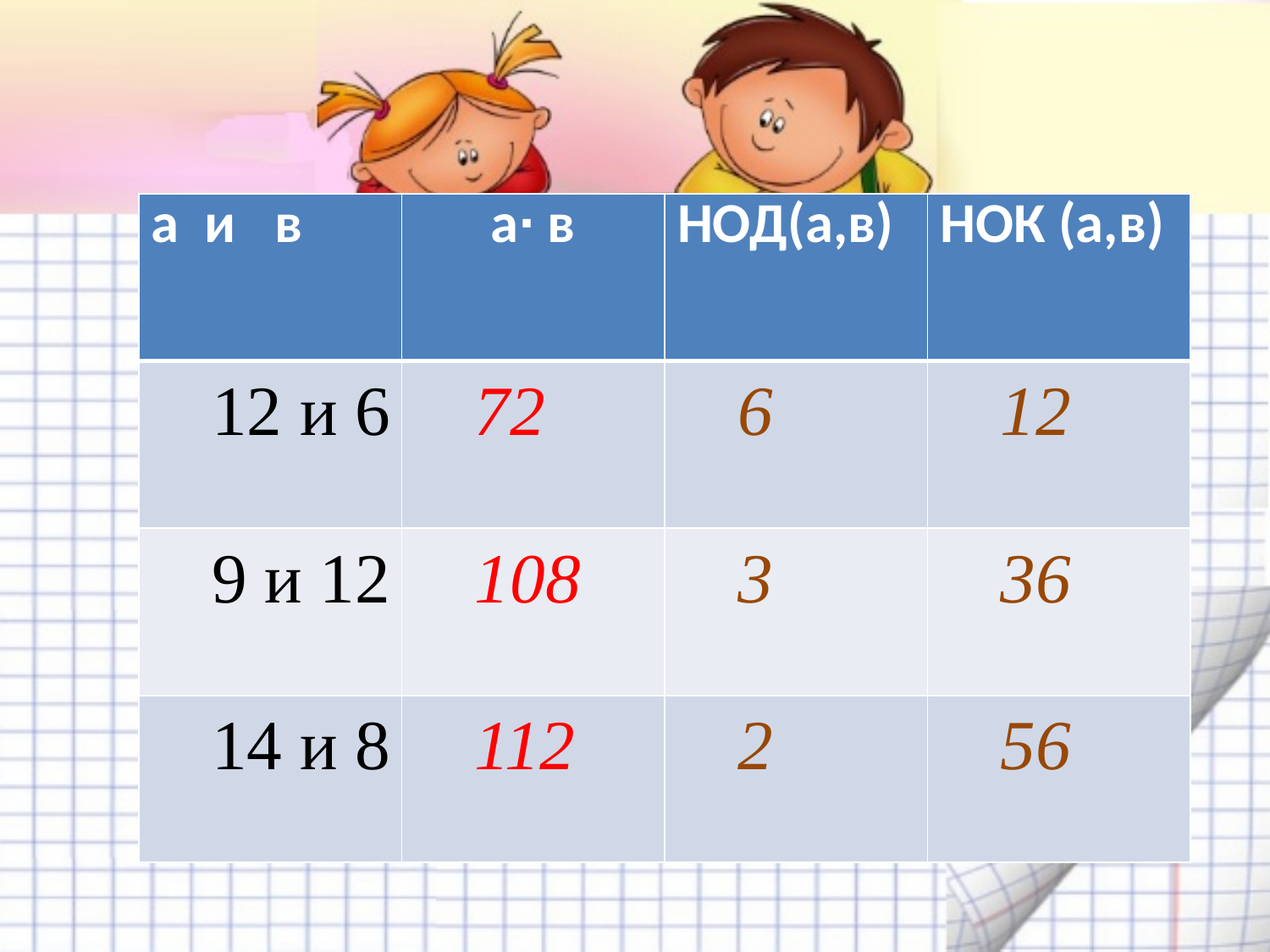

#
| а и в | а∙ в | НОД(а,в) | НОК (а,в) |
| --- | --- | --- | --- |
| 12 и 6 | 72 | 6 | 12 |
| 9 и 12 | 108 | 3 | 36 |
| 14 и 8 | 112 | 2 | 56 |